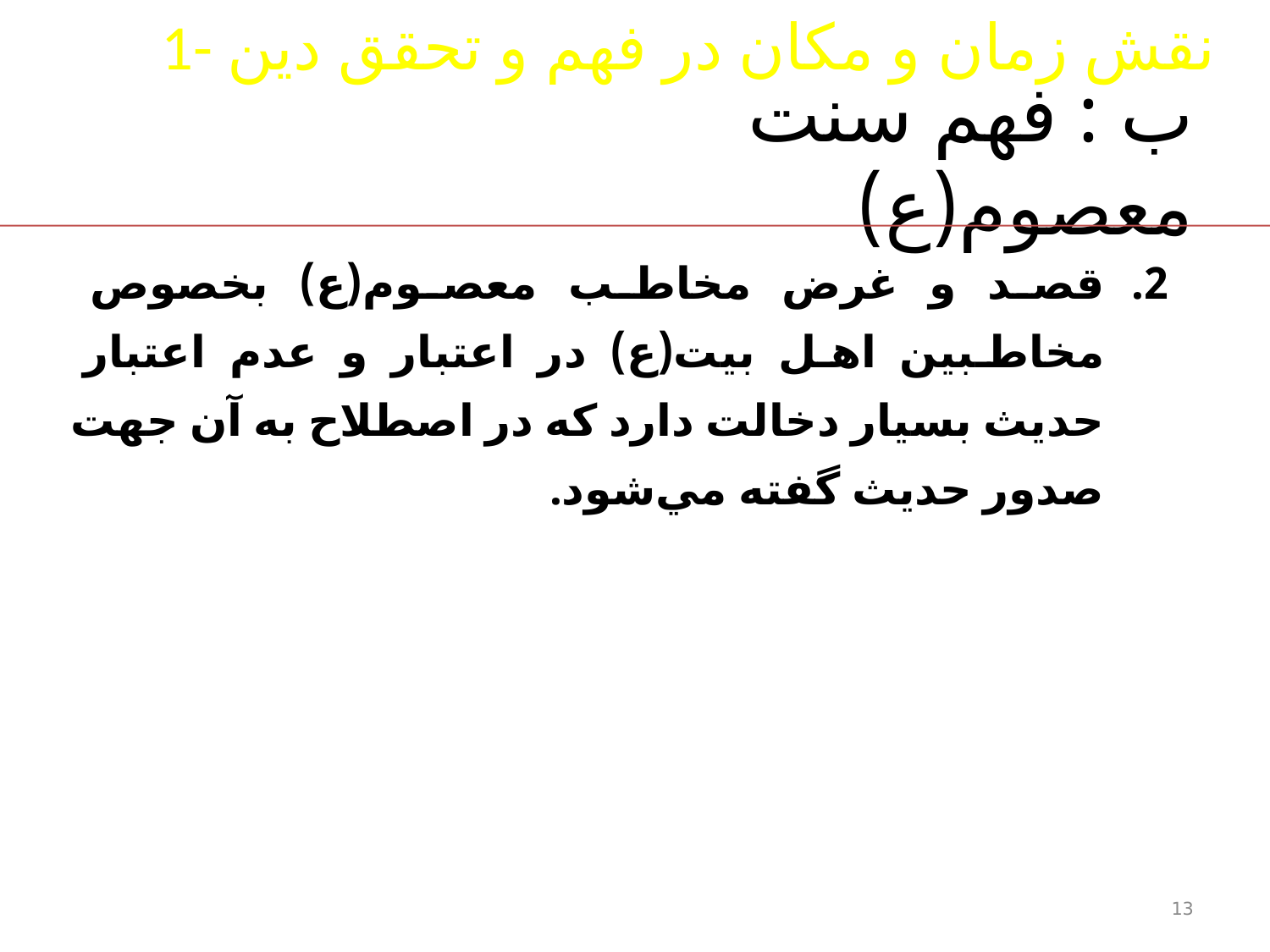

1- نقش زمان و مكان در فهم و تحقق دين
# ب : فهم سنت معصوم(ع)

قصد و غرض مخاطب معصوم(ع) بخصوص مخاطبين اهل بيت(ع) در اعتبار و عدم اعتبار حديث بسيار دخالت دارد كه در اصطلاح به آن جهت صدور حديث گفته مي‌شود.

13